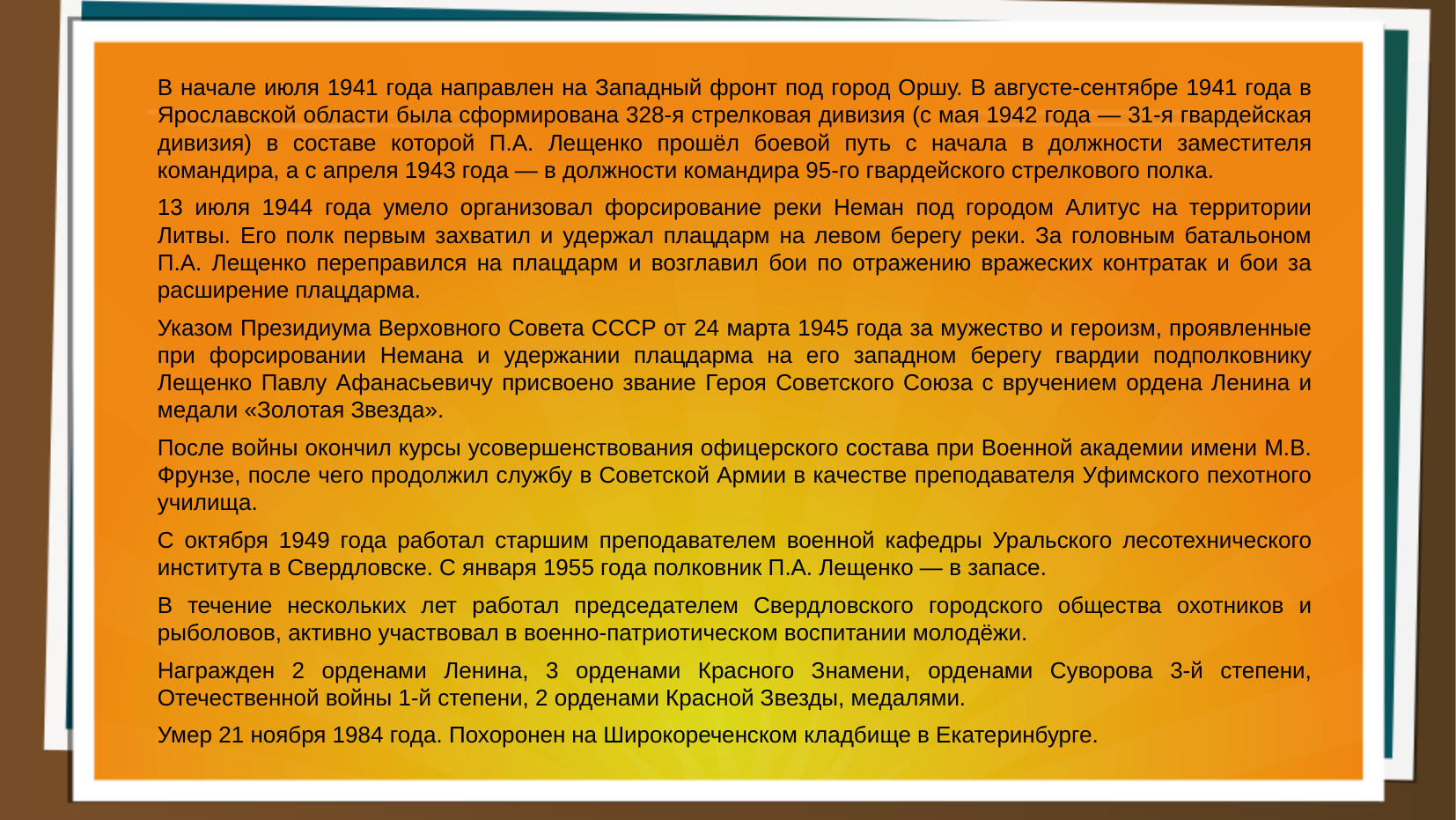

В начале июля 1941 года направлен на Западный фронт под город Оршу. В августе-сентябре 1941 года в Ярославской области была сформирована 328-я стрелковая дивизия (с мая 1942 года — 31-я гвардейская дивизия) в составе которой П.А. Лещенко прошёл боевой путь с начала в должности заместителя командира, а с апреля 1943 года — в должности командира 95-го гвардейского стрелкового полка.
	13 июля 1944 года умело организовал форсирование реки Неман под городом Алитус на территории Литвы. Его полк первым захватил и удержал плацдарм на левом берегу реки. За головным батальоном П.А. Лещенко переправился на плацдарм и возглавил бои по отражению вражеских контратак и бои за расширение плацдарма.
	Указом Президиума Верховного Совета СССР от 24 марта 1945 года за мужество и героизм, проявленные при форсировании Немана и удержании плацдарма на его западном берегу гвардии подполковнику Лещенко Павлу Афанасьевичу присвоено звание Героя Советского Союза с вручением ордена Ленина и медали «Золотая Звезда».
	После войны окончил курсы усовершенствования офицерского состава при Военной академии имени М.В. Фрунзе, после чего продолжил службу в Советской Армии в качестве преподавателя Уфимского пехотного училища.
	С октября 1949 года работал старшим преподавателем военной кафедры Уральского лесотехнического института в Свердловске. С января 1955 года полковник П.А. Лещенко — в запасе.
	В течение нескольких лет работал председателем Свердловского городского общества охотников и рыболовов, активно участвовал в военно-патриотическом воспитании молодёжи.
	Награжден 2 орденами Ленина, 3 орденами Красного Знамени, орденами Суворова 3-й степени, Отечественной войны 1-й степени, 2 орденами Красной Звезды, медалями.
	Умер 21 ноября 1984 года. Похоронен на Широкореченском кладбище в Екатеринбурге.